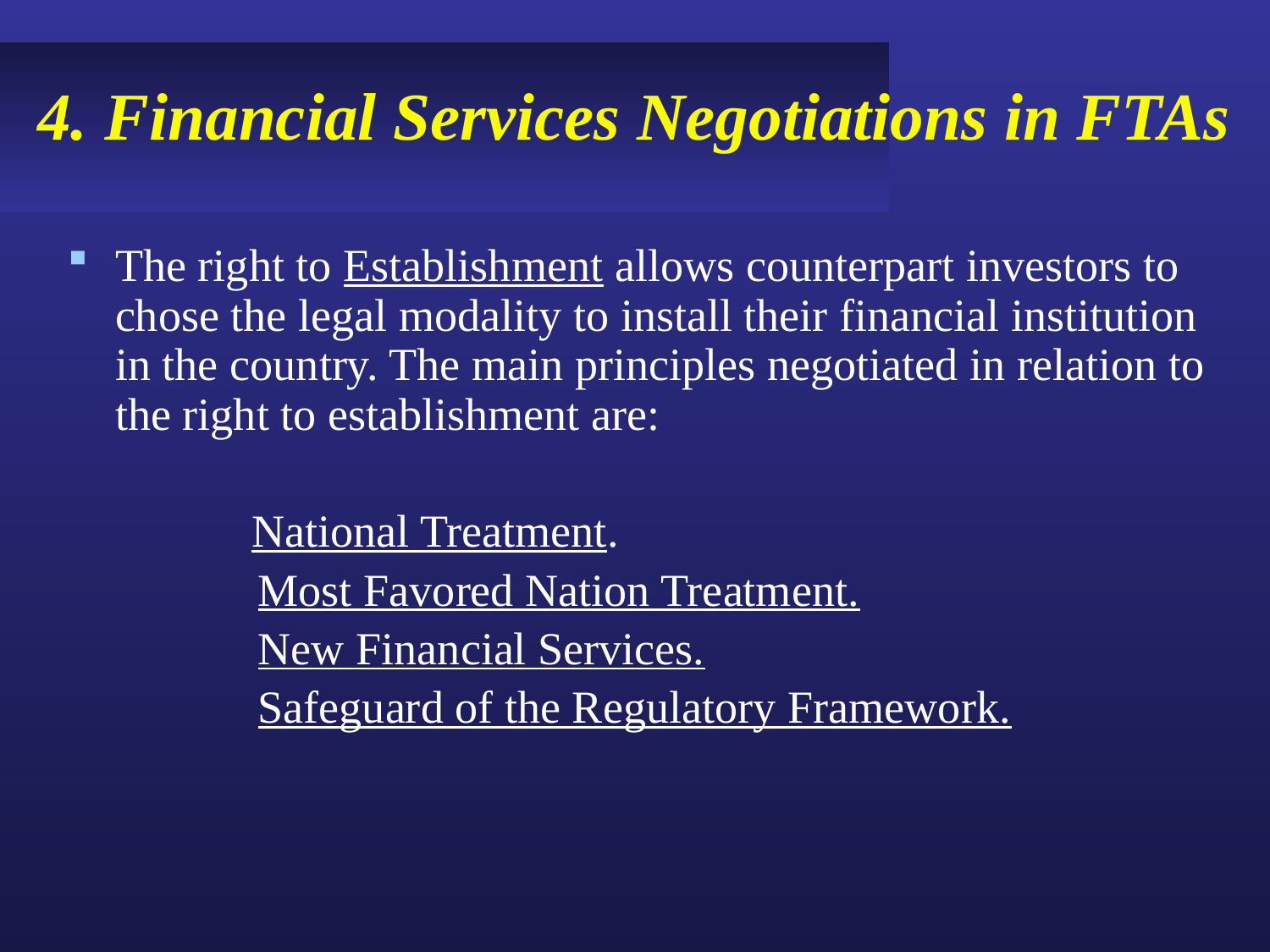

# 4. Financial Services Negotiations in FTAs

The right to Establishment allows counterpart investors to chose the legal modality to install their financial institution in the country. The main principles negotiated in relation to the right to establishment are:

     National Treatment.
Most Favored Nation Treatment.
New Financial Services.
Safeguard of the Regulatory Framework.